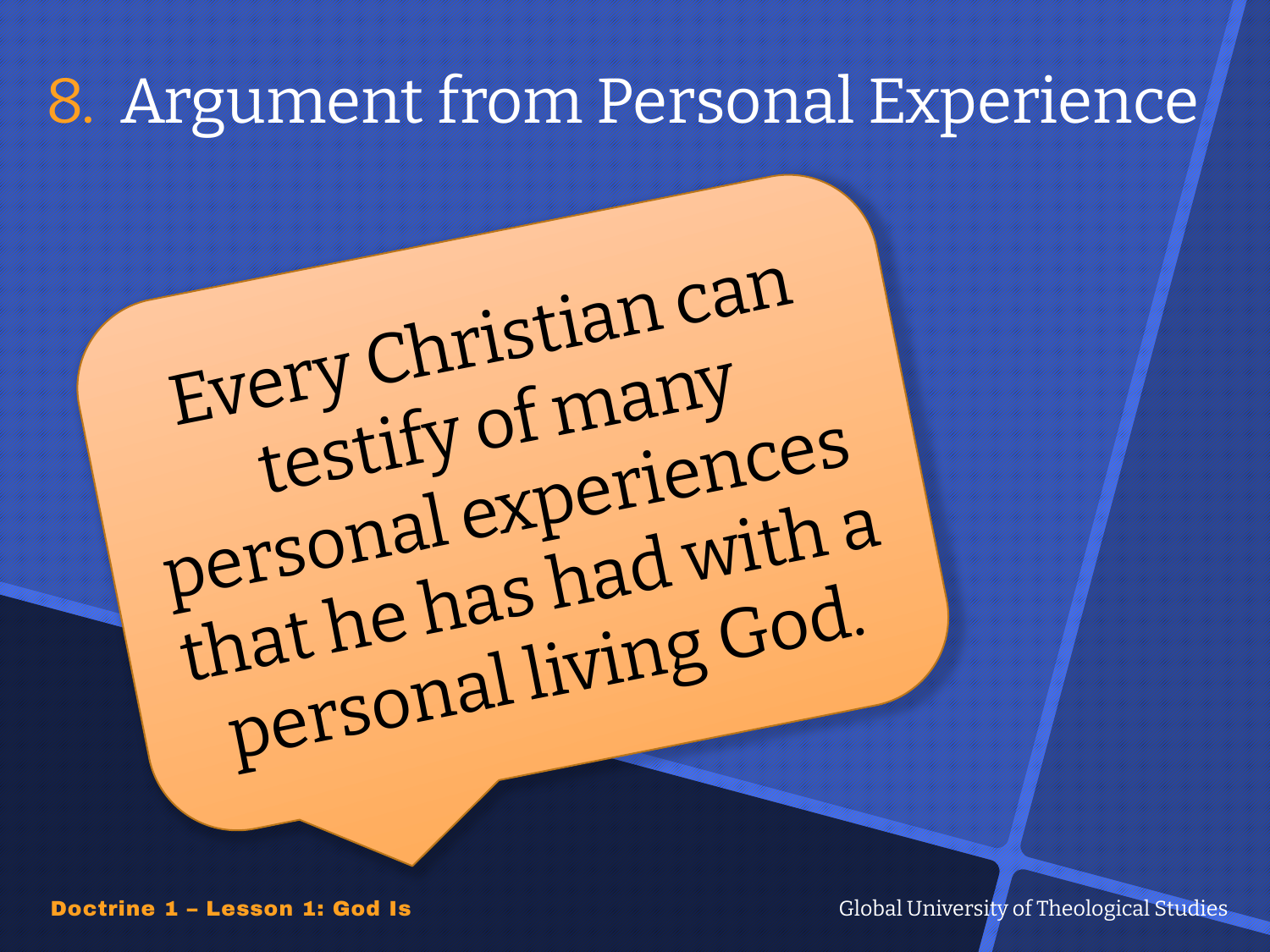

8.  Argument from Personal Experience

Every Christian can testify of many personal experiences  that he has had with a personal living God.
Doctrine 1 – Lesson 1: God Is                                                      Global University of Theological Studies